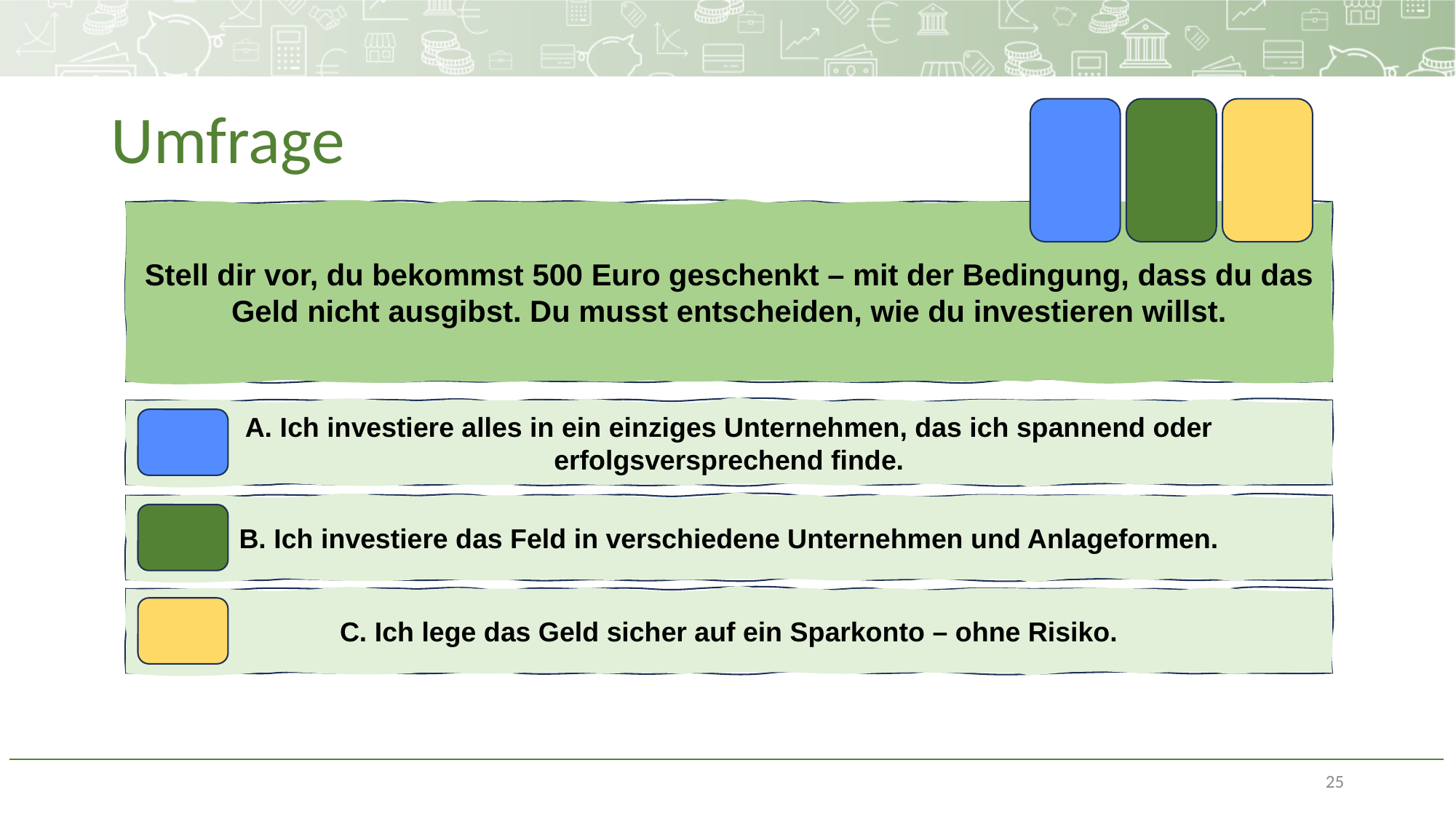

# Umfrage

Stell dir vor, du bekommst 500 Euro geschenkt – mit der Bedingung, dass du das Geld nicht ausgibst. Du musst entscheiden, wie du investieren willst.
A. Ich investiere alles in ein einziges Unternehmen, das ich spannend oder erfolgsversprechend finde.

B. Ich investiere das Feld in verschiedene Unternehmen und Anlageformen.

C. Ich lege das Geld sicher auf ein Sparkonto – ohne Risiko.

25